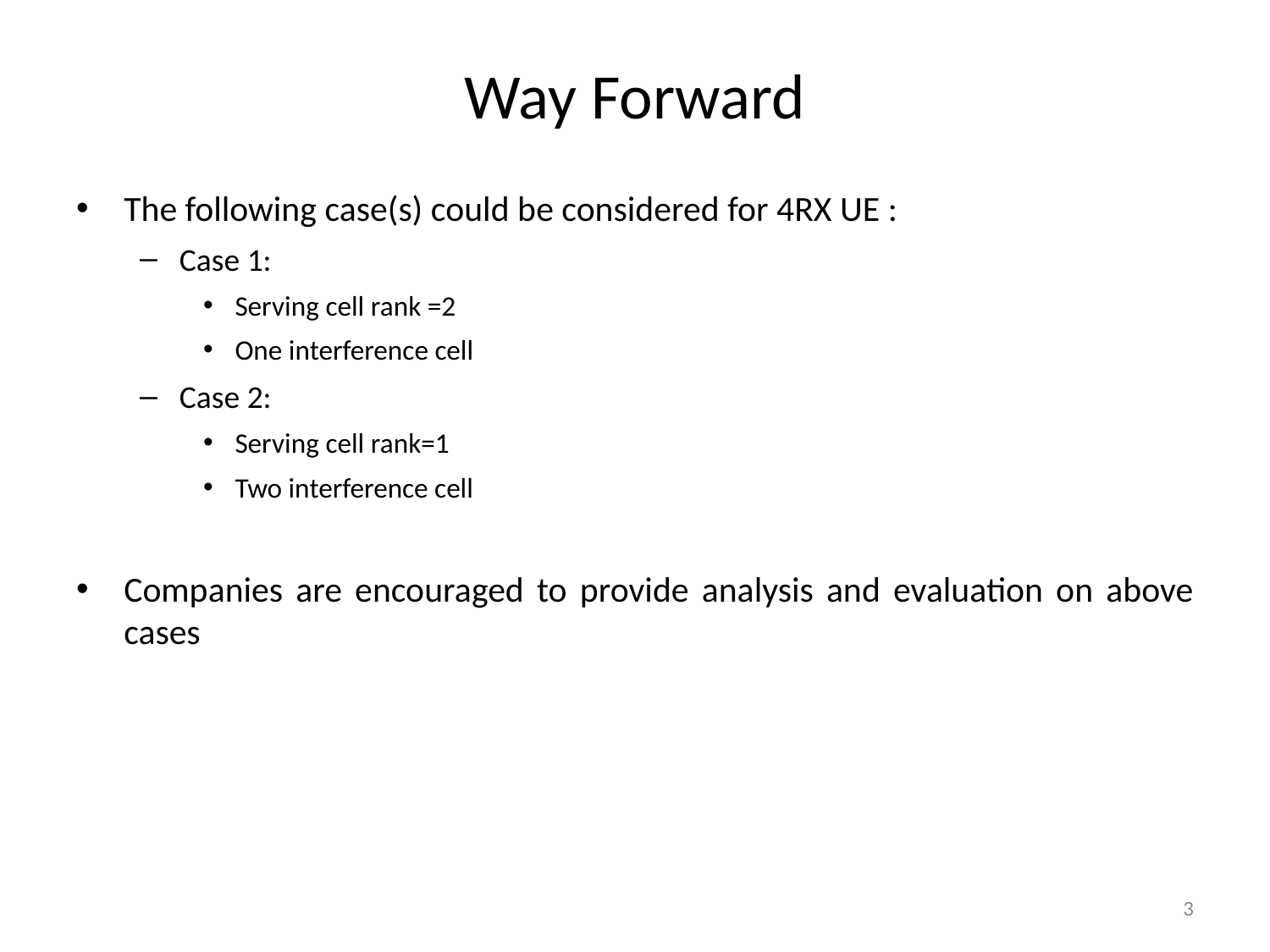

# Way Forward
The following case(s) could be considered for 4RX UE :
Case 1:
Serving cell rank =2
One interference cell
Case 2:
Serving cell rank=1
Two interference cell

Companies are encouraged to provide analysis and evaluation on above cases
3